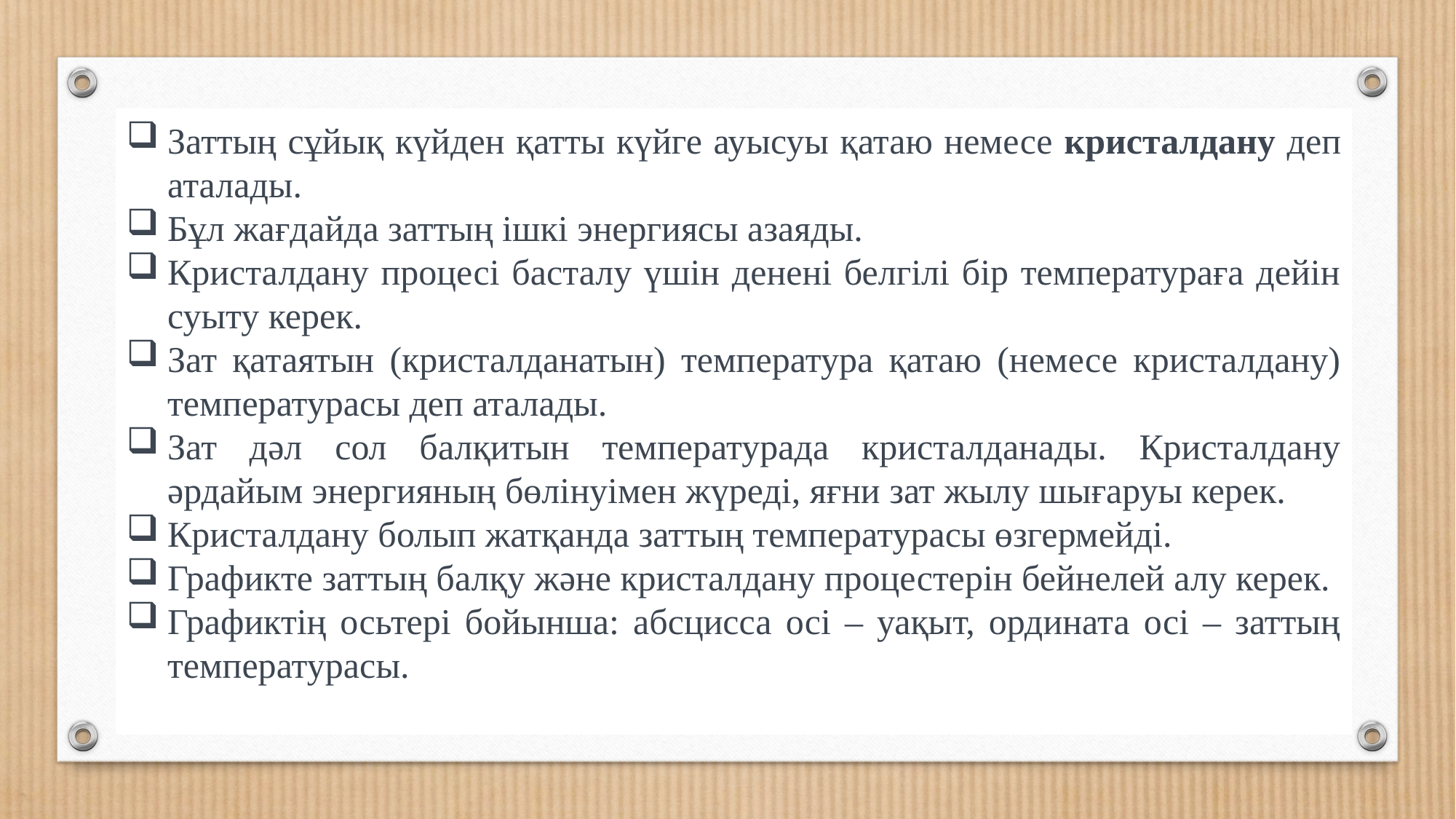

Заттың сұйық күйден қатты күйге ауысуы қатаю немесе кристалдану деп аталады.
Бұл жағдайда заттың ішкі энергиясы азаяды.
Кристалдану процесі басталу үшін денені белгілі бір температураға дейін суыту керек.
Зат қатаятын (кристалданатын) температура қатаю (немесе кристалдану) температурасы деп аталады.
Зат дәл сол балқитын температурада кристалданады. Кристалдану әрдайым энергияның бөлінуімен жүреді, яғни зат жылу шығаруы керек.
Кристалдану болып жатқанда заттың температурасы өзгермейді.
Графикте заттың балқу және кристалдану процестерін бейнелей алу керек.
Графиктің осьтері бойынша: абсцисса осі – уақыт, ордината осі – заттың температурасы.